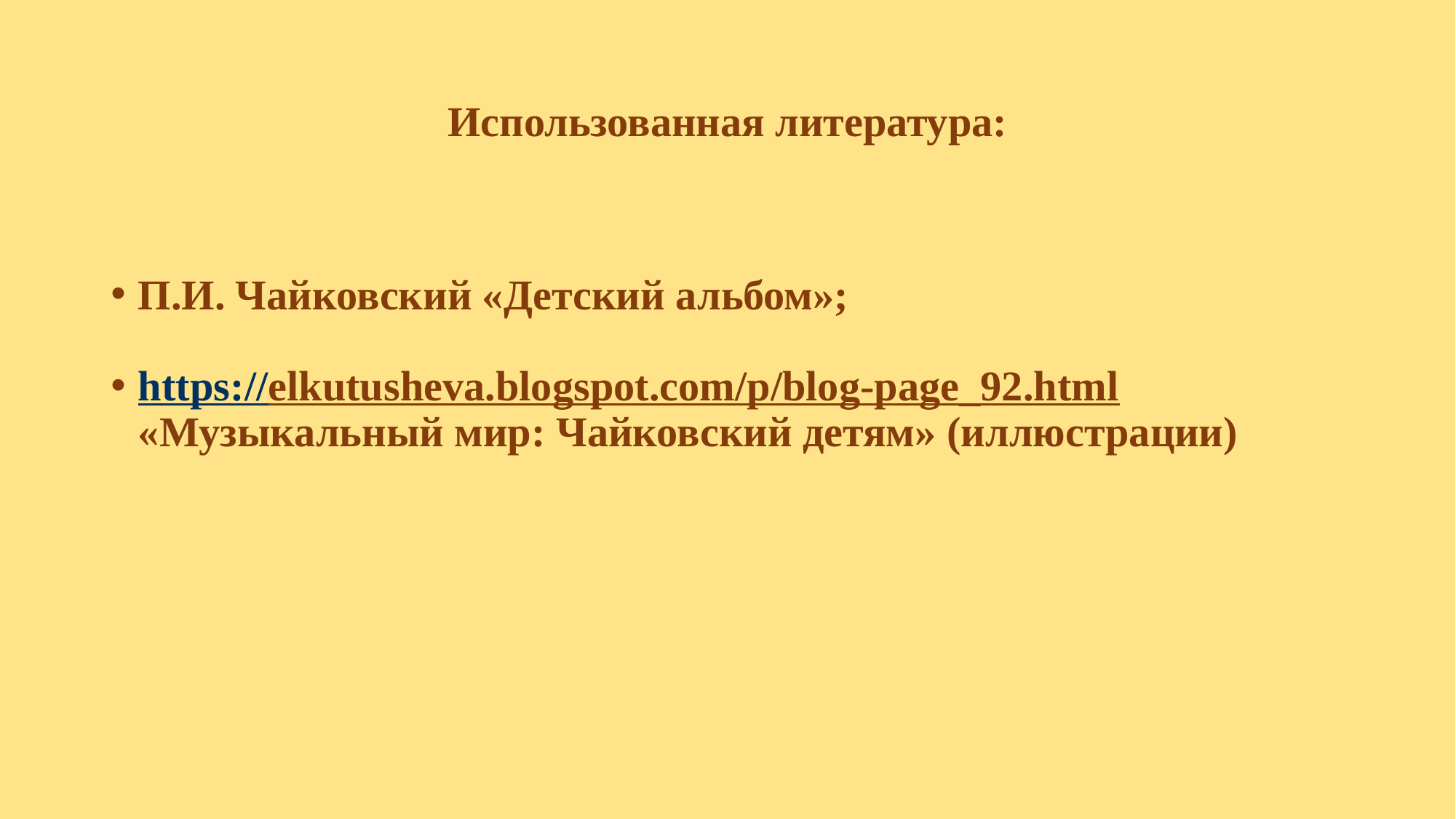

# Использованная литература:
П.И. Чайковский «Детский альбом»;

https://elkutusheva.blogspot.com/p/blog-page_92.html «Музыкальный мир: Чайковский детям» (иллюстрации)